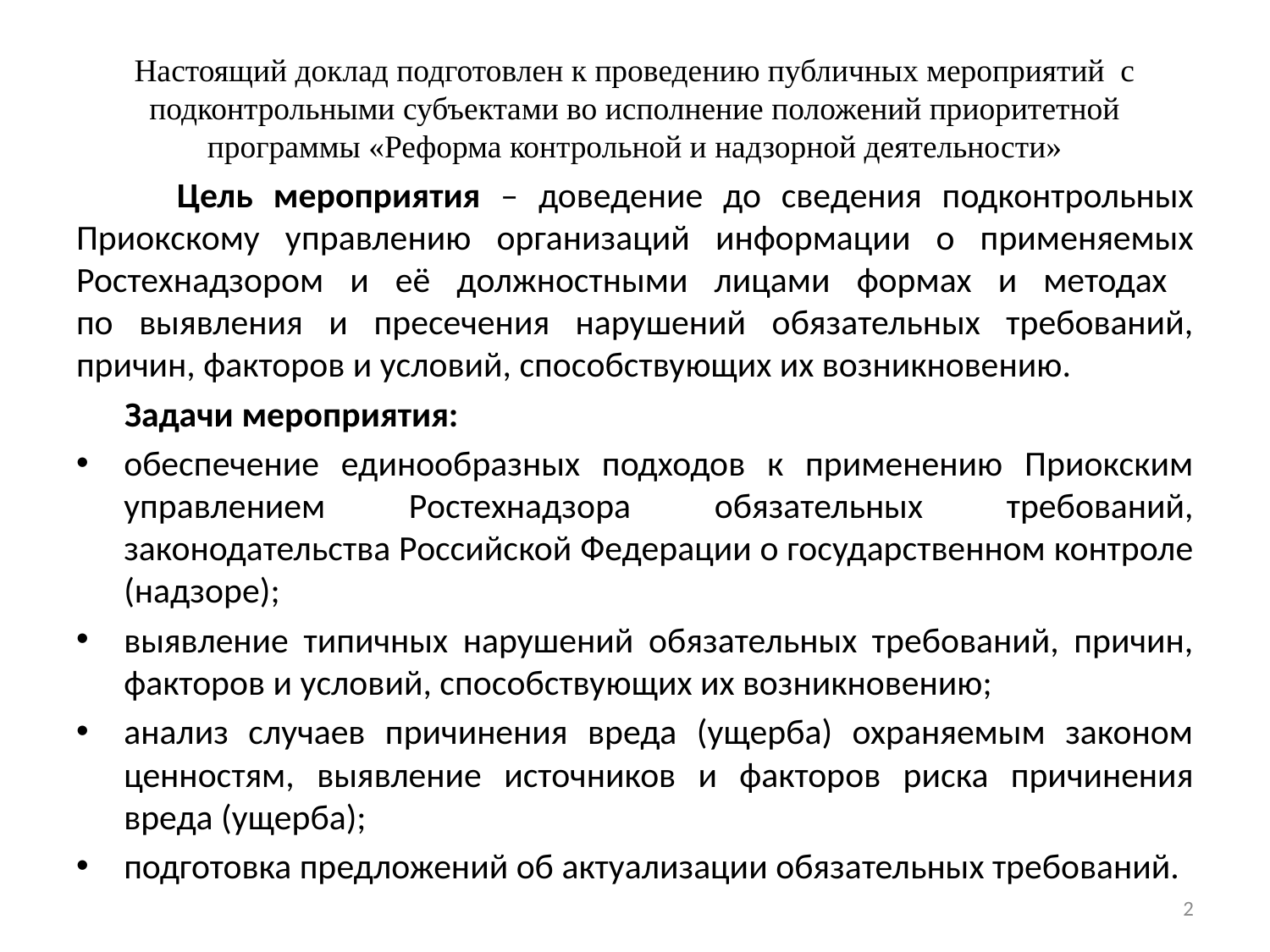

# Настоящий доклад подготовлен к проведению публичных мероприятий  с подконтрольными субъектами во исполнение положений приоритетной программы «Реформа контрольной и надзорной деятельности»
     Цель мероприятия – доведение до сведения подконтрольных Приокскому управлению организаций информации о применяемых Ростехнадзором и её должностными лицами формах и методах
по выявления и пресечения нарушений обязательных требований, причин, факторов и условий, способствующих их возникновению.
      Задачи мероприятия:
обеспечение единообразных подходов к применению Приокским управлением Ростехнадзора обязательных требований, законодательства Российской Федерации о государственном контроле (надзоре);
выявление типичных нарушений обязательных требований, причин, факторов и условий, способствующих их возникновению;
анализ случаев причинения вреда (ущерба) охраняемым законом ценностям, выявление источников и факторов риска причинения вреда (ущерба);
подготовка предложений об актуализации обязательных требований.

2